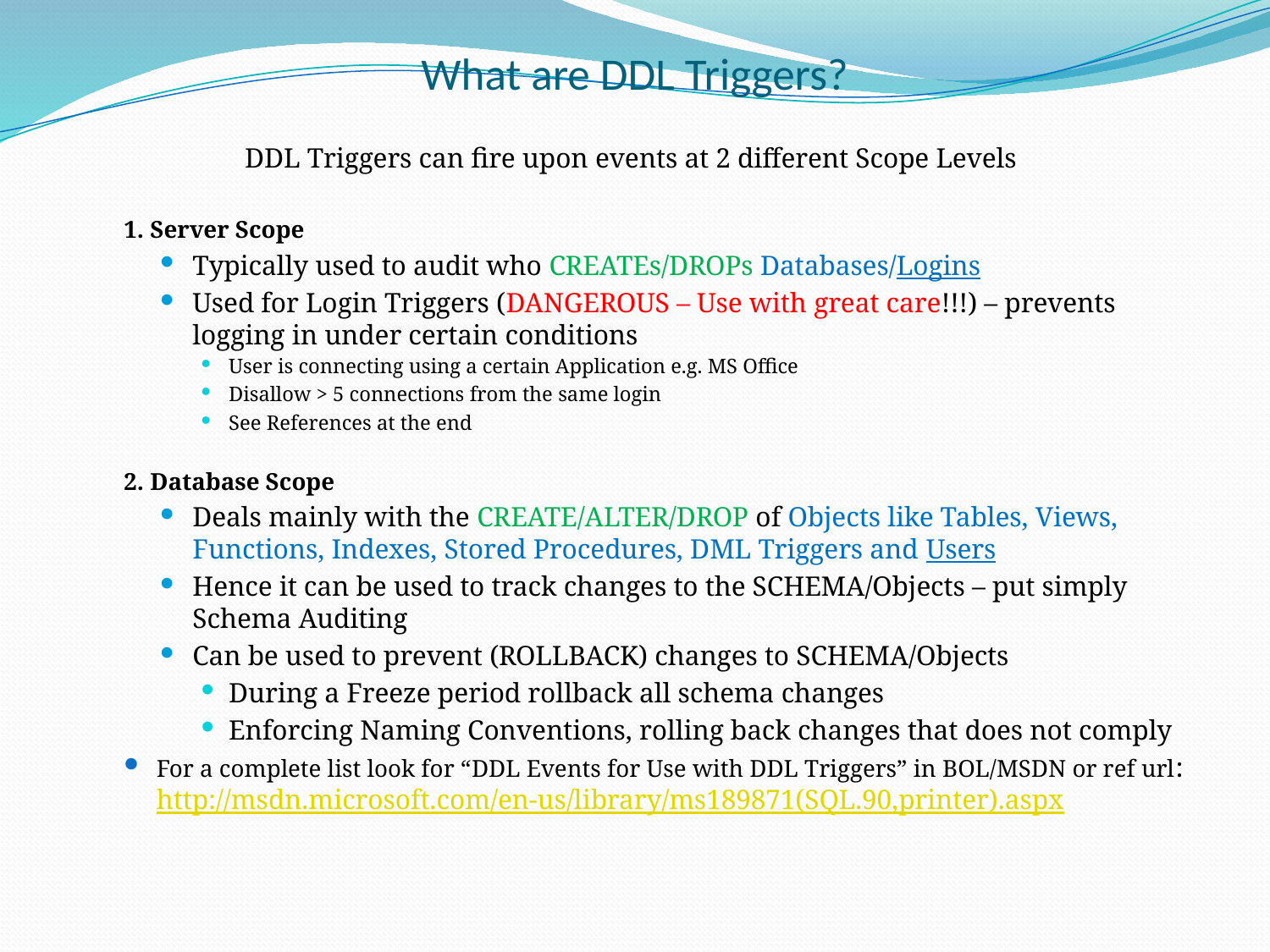

# What are DDL Triggers?

DDL Triggers can fire upon events at 2 different Scope Levels

1. Server Scope
Typically used to audit who CREATEs/DROPs Databases/Logins
Used for Login Triggers (DANGEROUS – Use with great care!!!) – prevents logging in under certain conditions
User is connecting using a certain Application e.g. MS Office
Disallow > 5 connections from the same login
See References at the end

2. Database Scope
Deals mainly with the CREATE/ALTER/DROP of Objects like Tables, Views, Functions, Indexes, Stored Procedures, DML Triggers and Users
Hence it can be used to track changes to the SCHEMA/Objects – put simply Schema Auditing
Can be used to prevent (ROLLBACK) changes to SCHEMA/Objects
During a Freeze period rollback all schema changes
Enforcing Naming Conventions, rolling back changes that does not comply
For a complete list look for “DDL Events for Use with DDL Triggers” in BOL/MSDN or ref url: http://msdn.microsoft.com/en-us/library/ms189871(SQL.90,printer).aspx